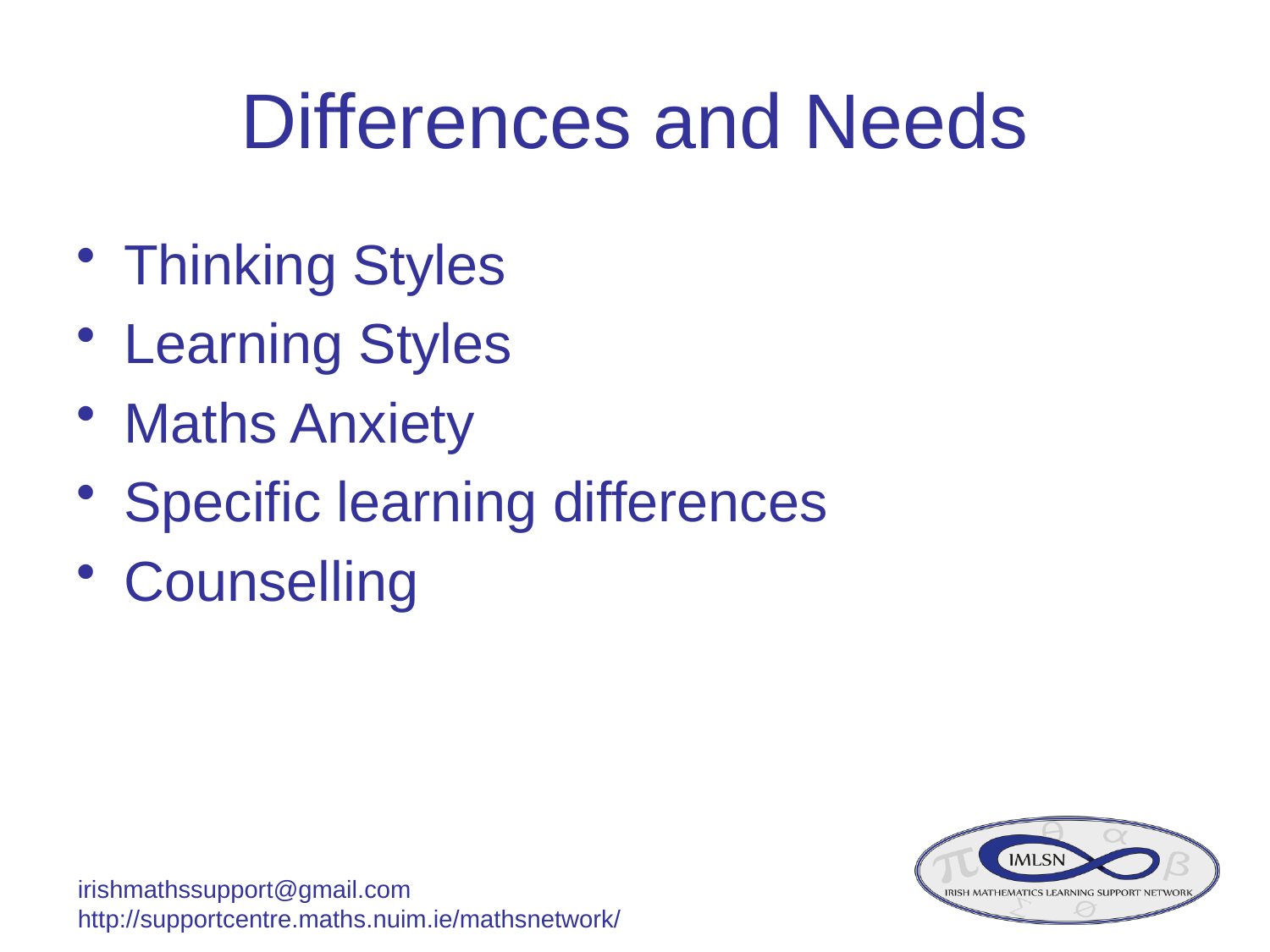

# Differences and Needs
Thinking Styles
Learning Styles
Maths Anxiety
Specific learning differences
Counselling
irishmathssupport@gmail.com
http://supportcentre.maths.nuim.ie/mathsnetwork/